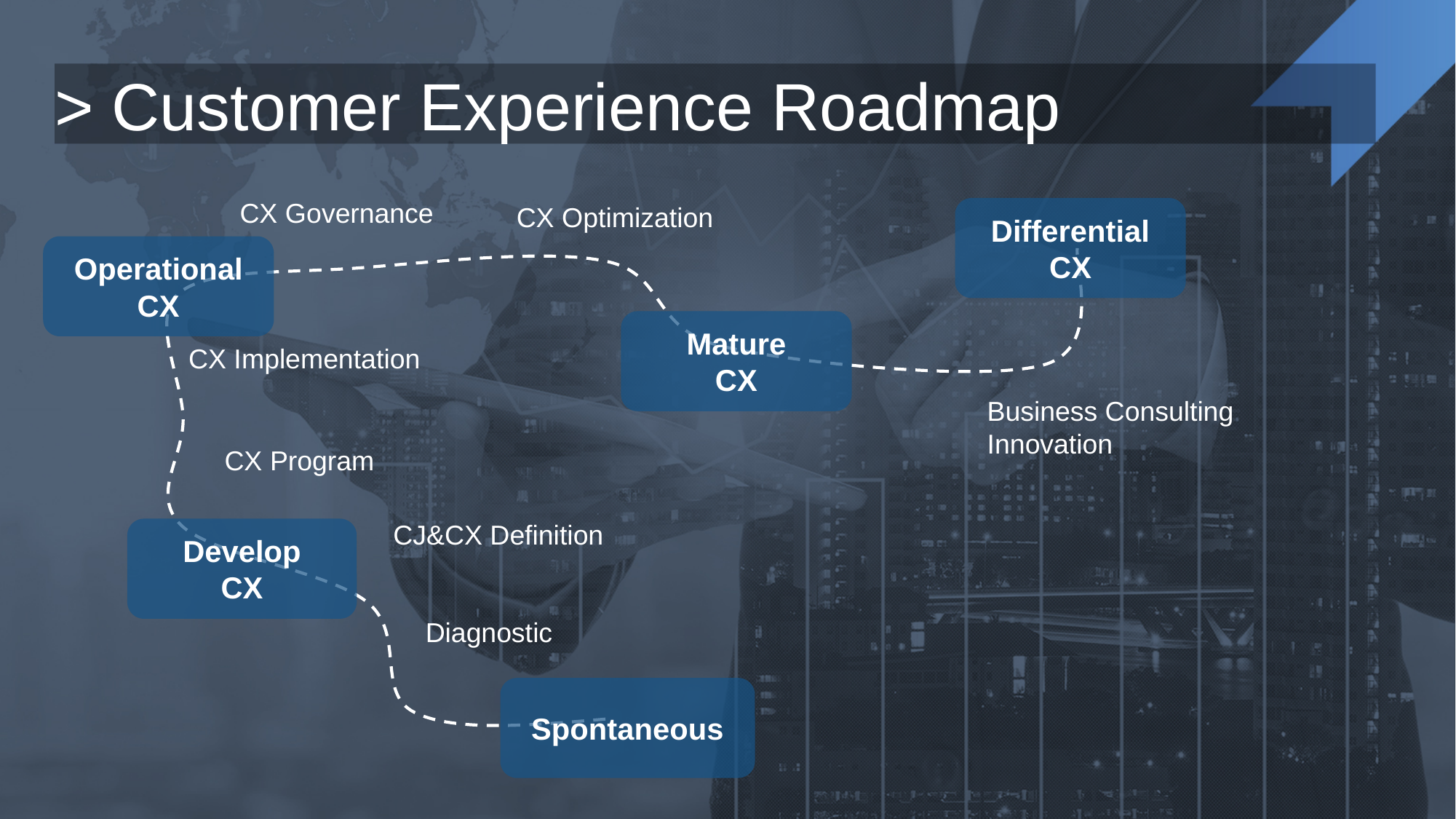

> Customer Experience Roadmap
CX Governance
Differential
CX
CX Optimization
Operational
CX

Mature
CX
CX Implementation
Business Consulting  Innovation
CX Program
CJ&CX Definition
Develop
CX
Diagnostic
Spontaneous